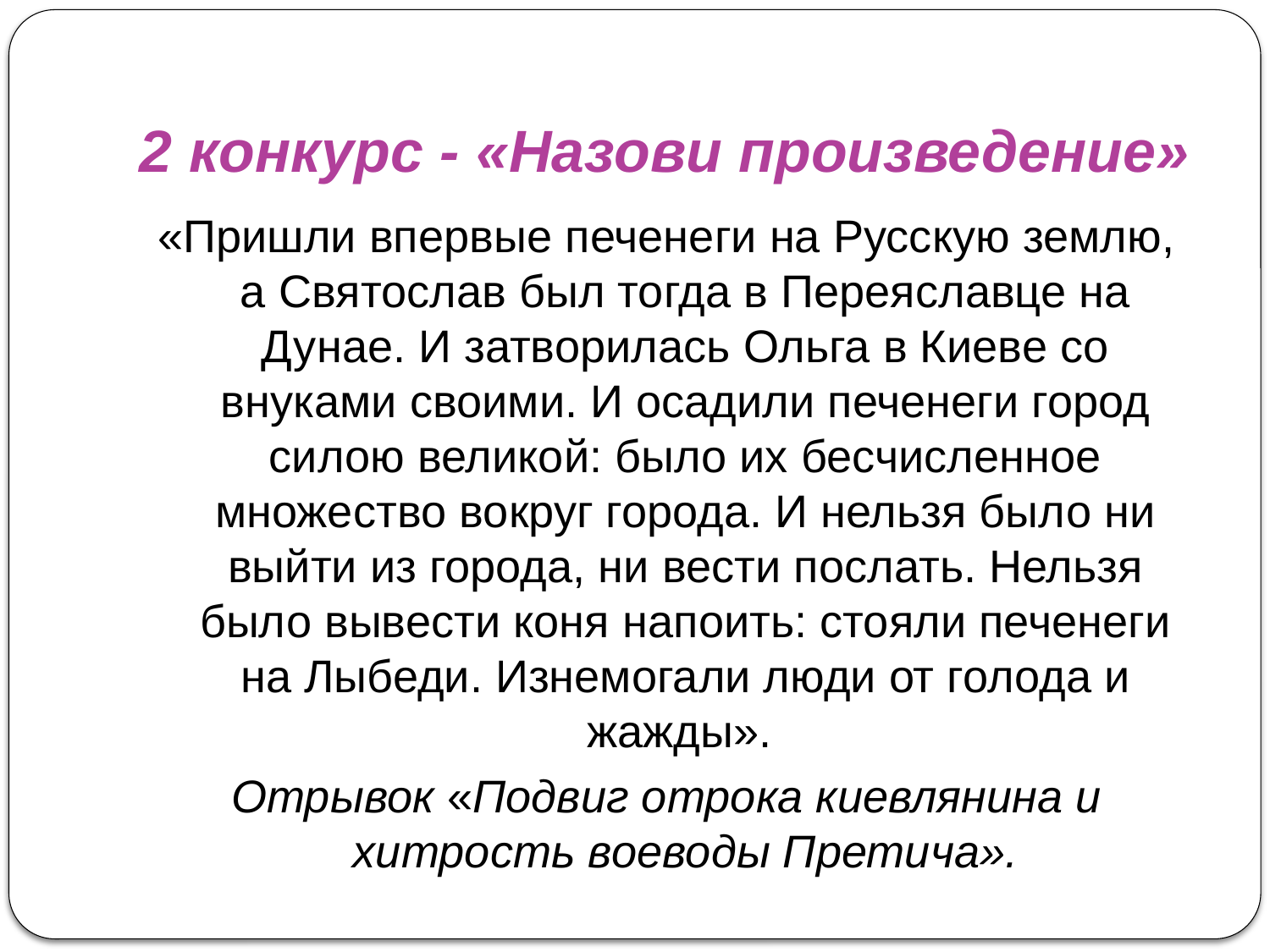

# 2 конкурс - «Назови произведение»
«Пришли впервые печенеги на Русскую землю, а Святослав был тогда в Переяславце на Дунае. И затворилась Ольга в Киеве со внуками своими. И осадили печенеги город силою великой: было их бесчисленное множество вокруг города. И нельзя было ни выйти из города, ни вести послать. Нельзя было вывести коня напоить: стояли печенеги на Лыбеди. Изнемогали люди от голода и жажды».
Отрывок «Подвиг отрока киевлянина и хитрость воеводы Претича».